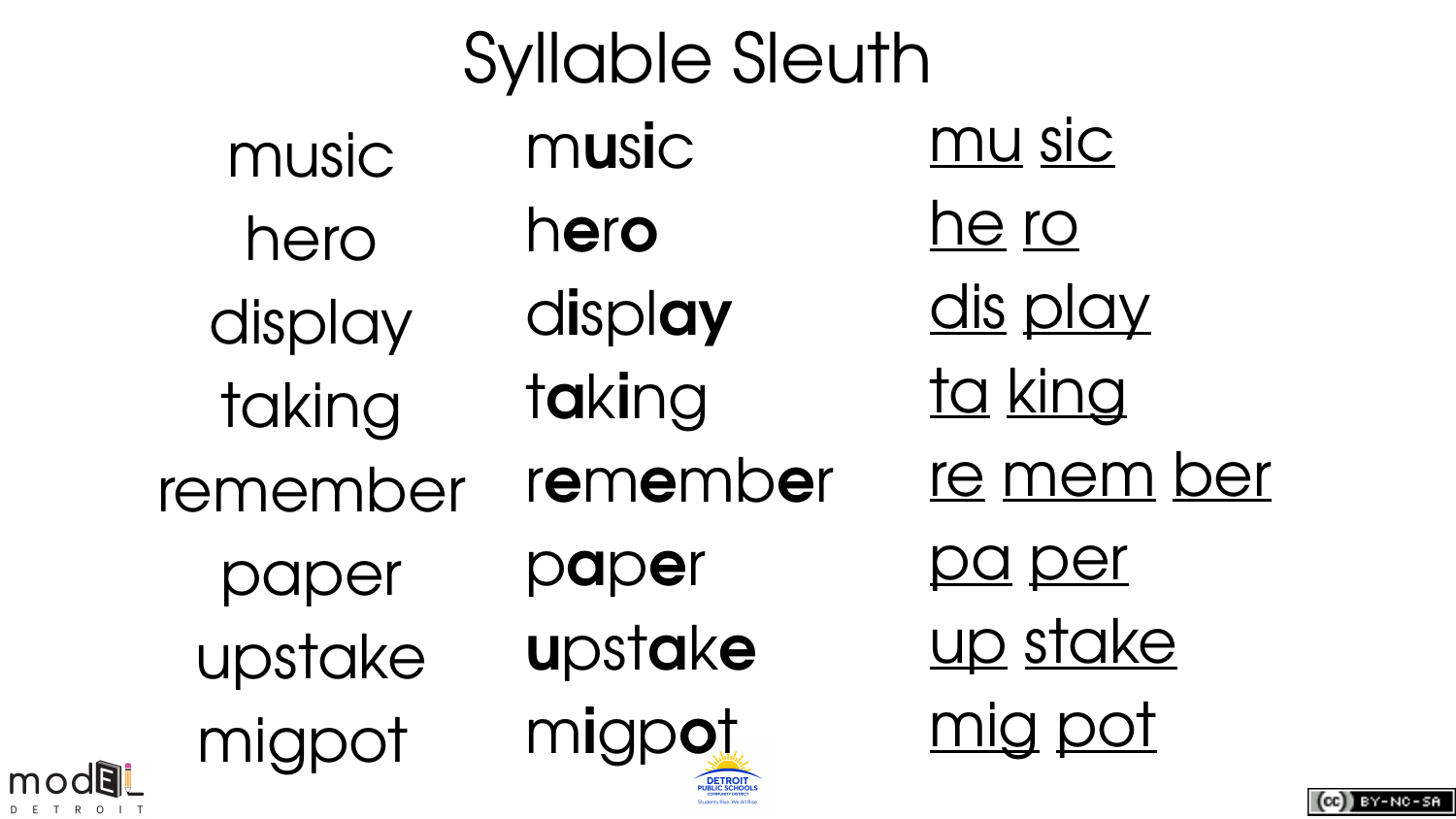

# Syllable Sleuth
mu sic
he ro
dis play
ta king
re mem ber
pa per
up stake
mig pot

music
hero
display
taking
remember
paper
upstake
migpot
music
hero
display
taking
remember
paper
upstake
migpot